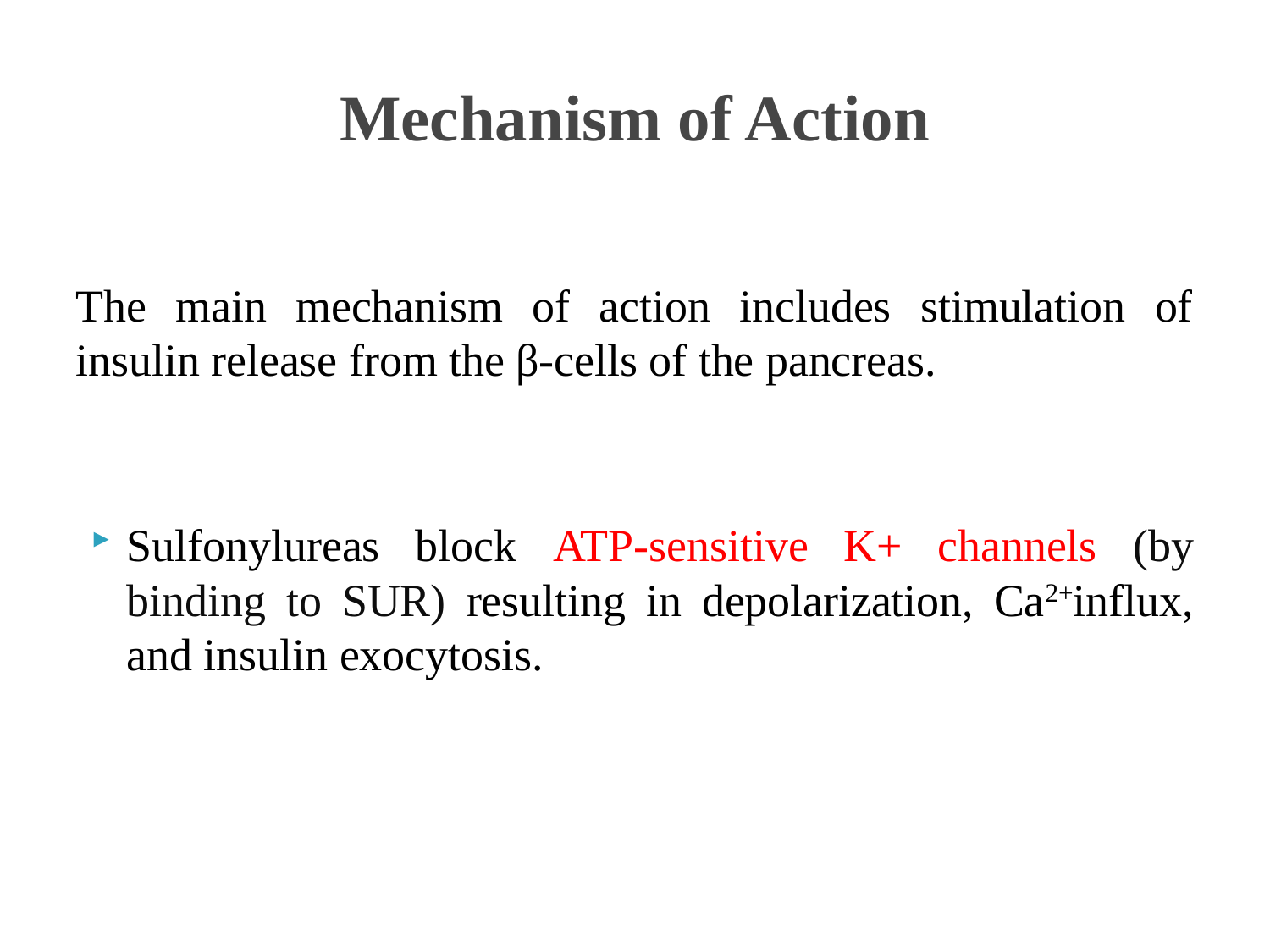

# Mechanism of Action

The main mechanism of action includes stimulation of insulin release from the β-cells of the pancreas.

Sulfonylureas block ATP-sensitive K+ channels (by binding to SUR) resulting in depolarization, Ca2+influx, and insulin exocytosis.